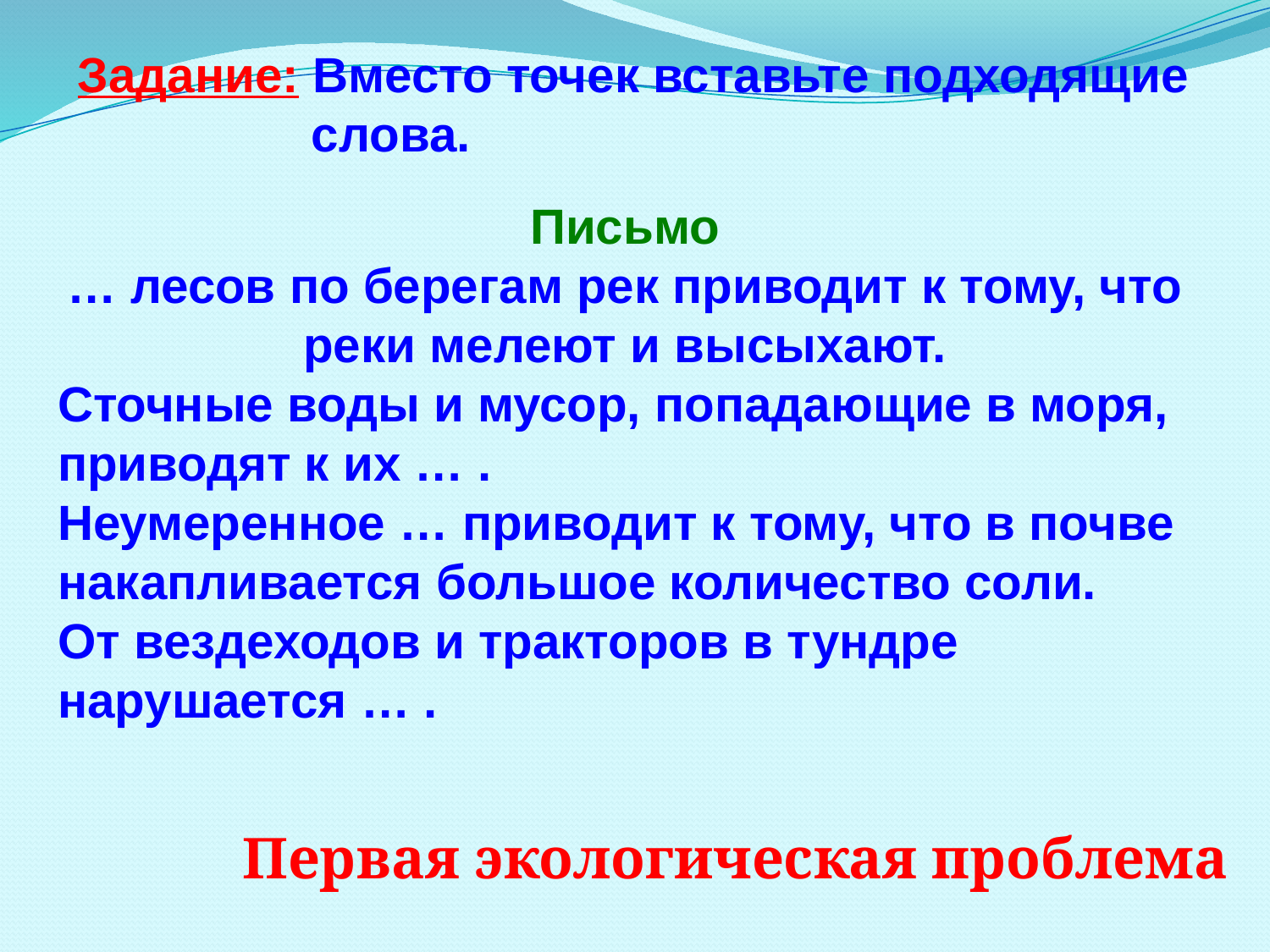

Задание: Вместо точек вставьте подходящие
                 слова.
Письмо
… лесов по берегам рек приводит к тому, что реки мелеют и высыхают.
Сточные воды и мусор, попадающие в моря, приводят к их … .
Неумеренное … приводит к тому, что в почве накапливается большое количество соли.
От вездеходов и тракторов в тундре нарушается … .
Первая экологическая проблема